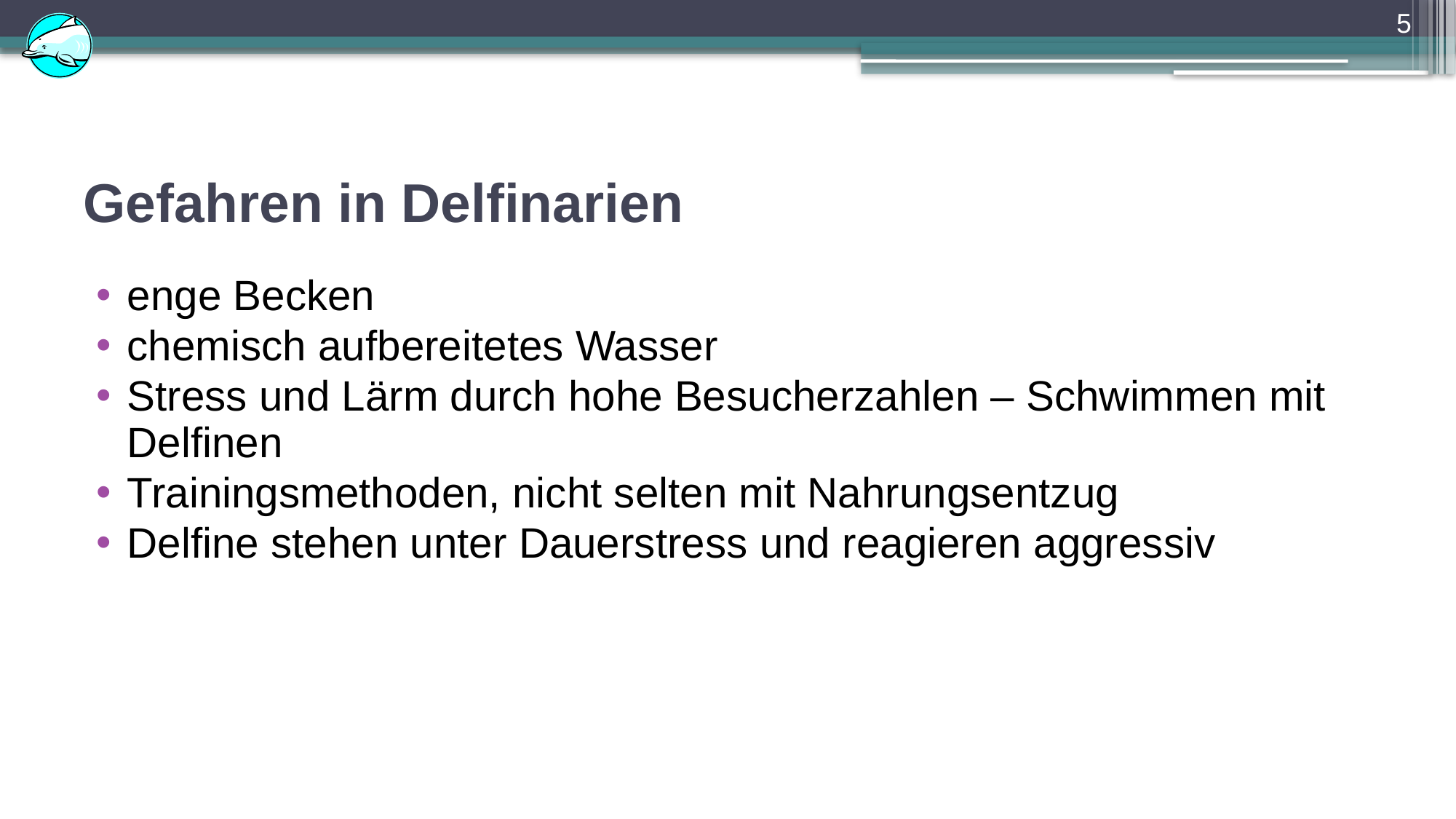

5
# Gefahren in Delfinarien
enge Becken
chemisch aufbereitetes Wasser
Stress und Lärm durch hohe Besucherzahlen – Schwimmen mit Delfinen
Trainingsmethoden, nicht selten mit Nahrungsentzug
Delfine stehen unter Dauerstress und reagieren aggressiv